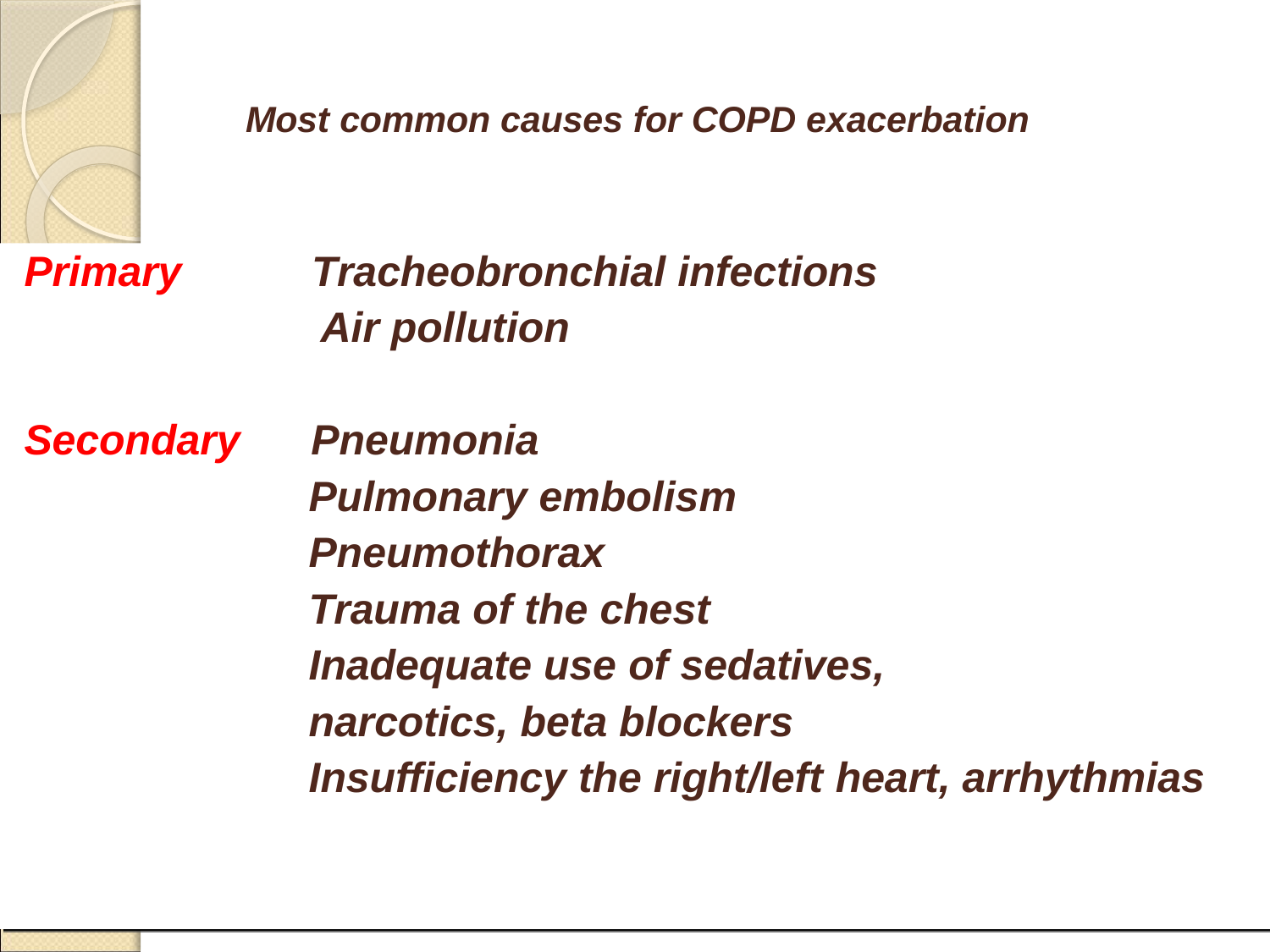

# Most common causes for COPD exacerbation
Primary           Tracheobronchial infections
                         Air pollution

Secondary      Pneumonia
                        Pulmonary embolism
                        Pneumothorax
                        Trauma of the chest
                        Inadequate use of sedatives,
                        narcotics, beta blockers
                        Insufficiency the right/left heart, arrhythmias